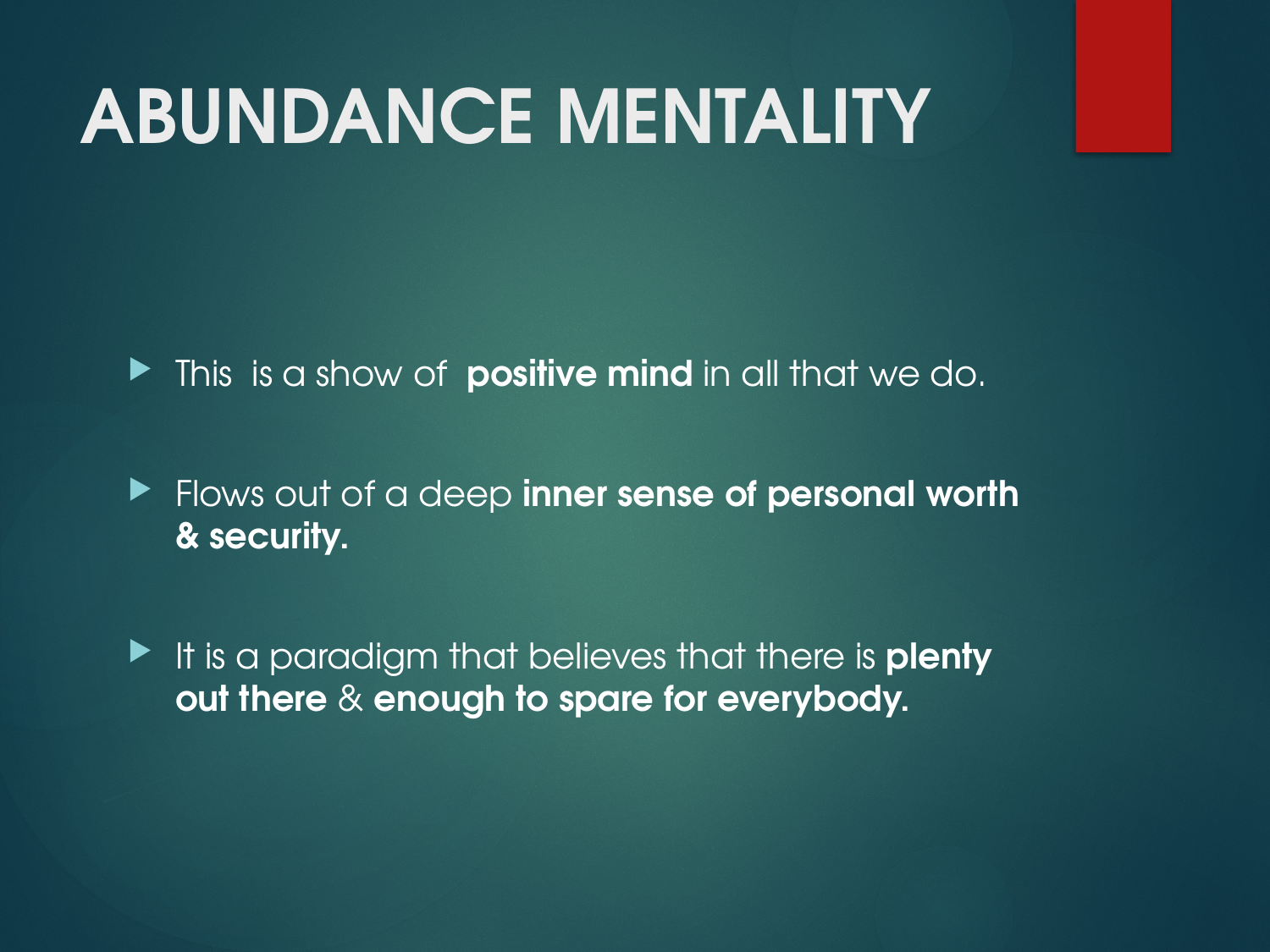

# ABUNDANCE MENTALITY

This  is a show of  positive mind in all that we do.

Flows out of a deep inner sense of personal worth & security.

It is a paradigm that believes that there is plenty out there & enough to spare for everybody.